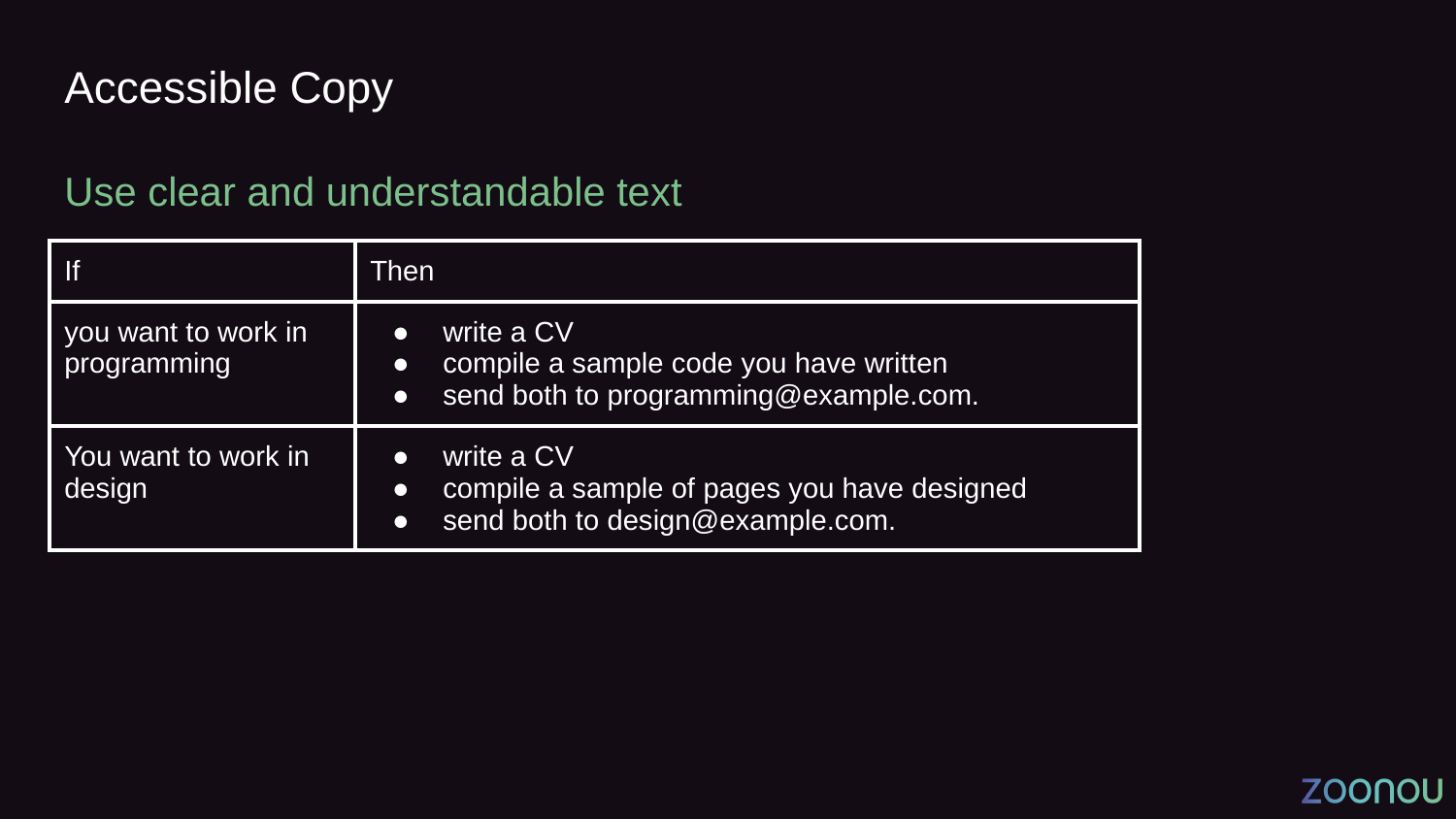

# Accessible Copy

Use clear and understandable text

| If | Then |
| --- | --- |
| you want to work in programming | write a CV compile a sample code you have written send both to programming@example.com. |
| You want to work in design | write a CV compile a sample of pages you have designed send both to design@example.com. |